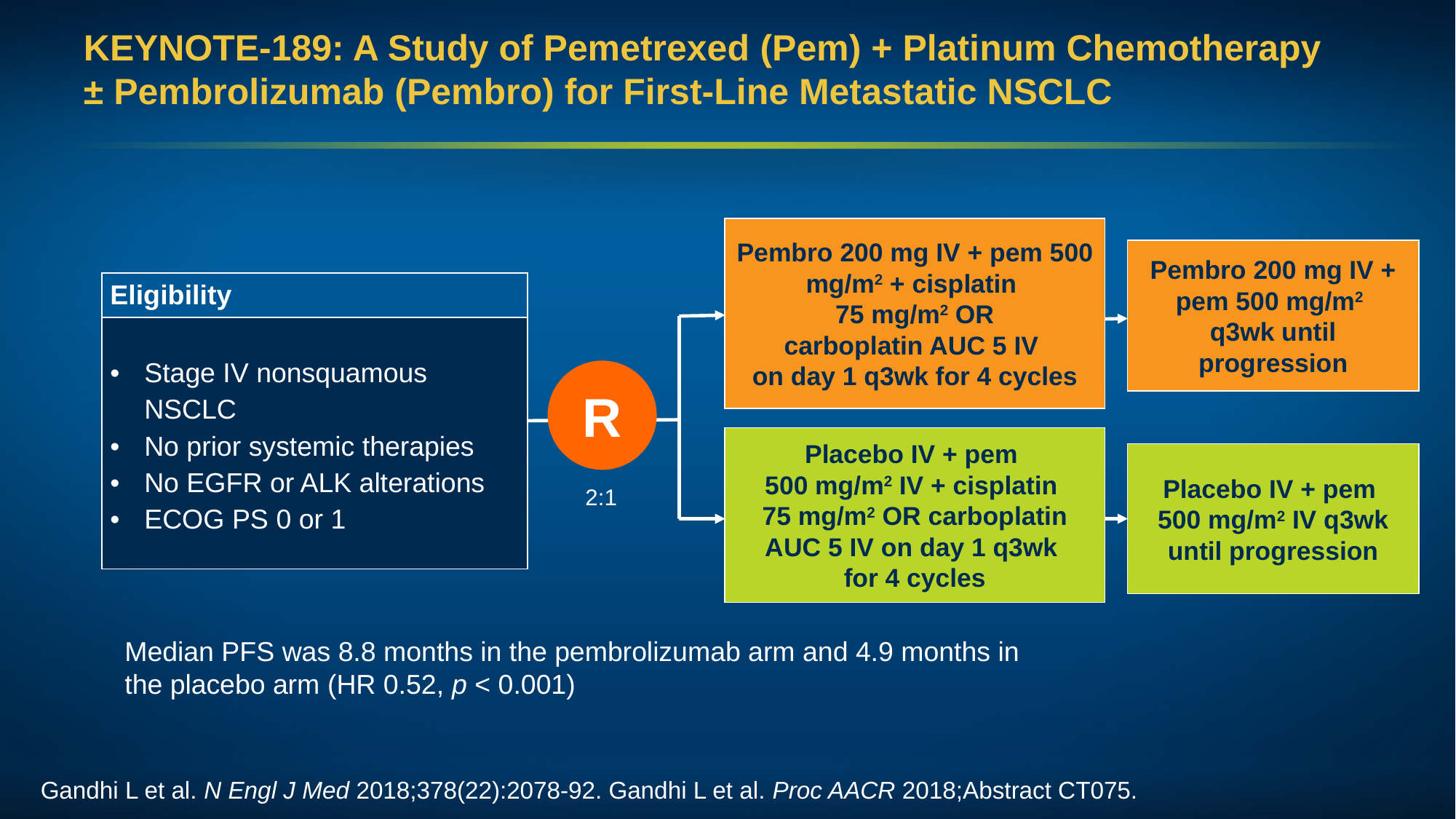

# KEYNOTE-189: A Study of Pemetrexed (Pem) + Platinum Chemotherapy ± Pembrolizumab (Pembro) for First-Line Metastatic NSCLC
Pembro 200 mg IV + pem 500 mg/m2 + cisplatin
75 mg/m2 OR
carboplatin AUC 5 IV
on day 1 q3wk for 4 cycles
Pembro 200 mg IV + pem 500 mg/m2
q3wk until progression
| Eligibility |
| --- |
| Stage IV nonsquamous NSCLC No prior systemic therapies No EGFR or ALK alterations ECOG PS 0 or 1 |

R

Placebo IV + pem
500 mg/m2 IV + cisplatin
75 mg/m2 OR carboplatin AUC 5 IV on day 1 q3wk
for 4 cycles
Placebo IV + pem
500 mg/m2 IV q3wk until progression
2:1

Median PFS was 8.8 months in the pembrolizumab arm and 4.9 months in the placebo arm (HR 0.52, p < 0.001)
Gandhi L et al. N Engl J Med 2018;378(22):2078-92. Gandhi L et al. Proc AACR 2018;Abstract CT075.